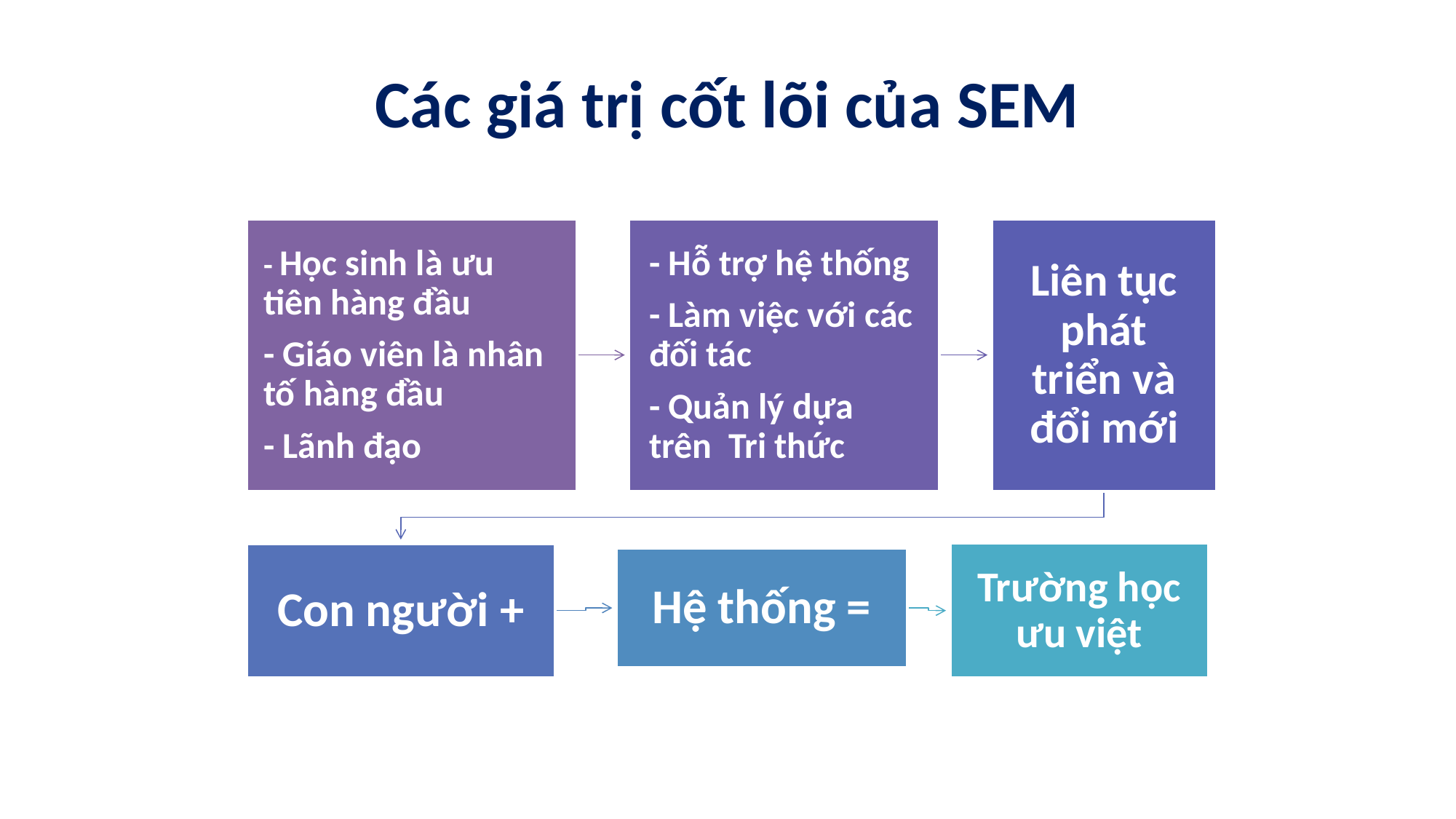

# Các giá trị cốt lõi của SEM

- Học sinh là ưu tiên hàng đầu
- Giáo viên là nhân tố hàng đầu
- Lãnh đạo

- Hỗ trợ hệ thống
- Làm việc với các đối tác
- Quản lý dựa trên  Tri thức

Liên tục phát triển và đổi mới

Con người +

Hệ thống =
Trường học ưu việt